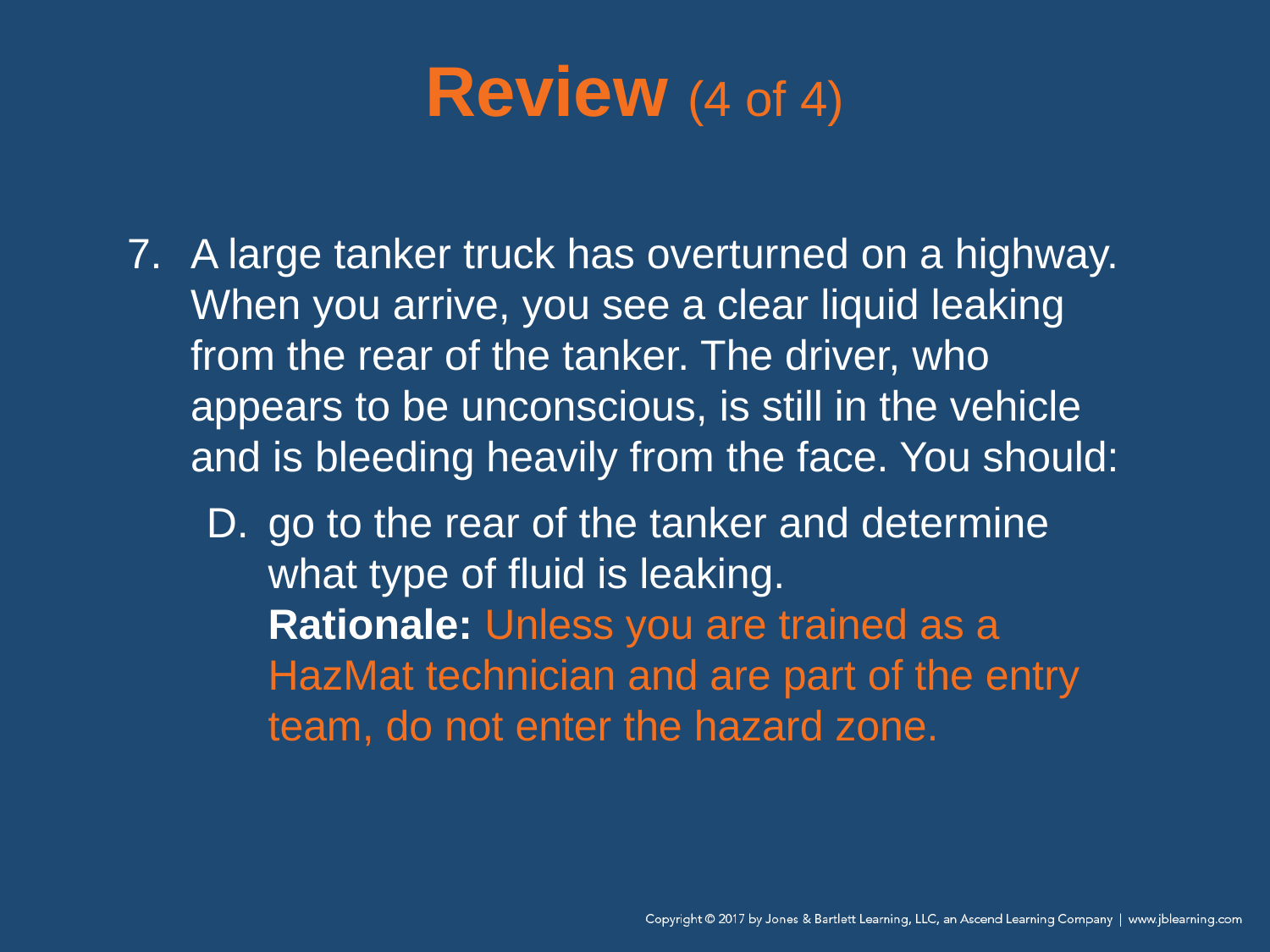

# Review (4 of 4)
A large tanker truck has overturned on a highway. When you arrive, you see a clear liquid leaking from the rear of the tanker. The driver, who appears to be unconscious, is still in the vehicle and is bleeding heavily from the face. You should:
go to the rear of the tanker and determine what type of fluid is leaking.
Rationale: Unless you are trained as a HazMat technician and are part of the entry team, do not enter the hazard zone.